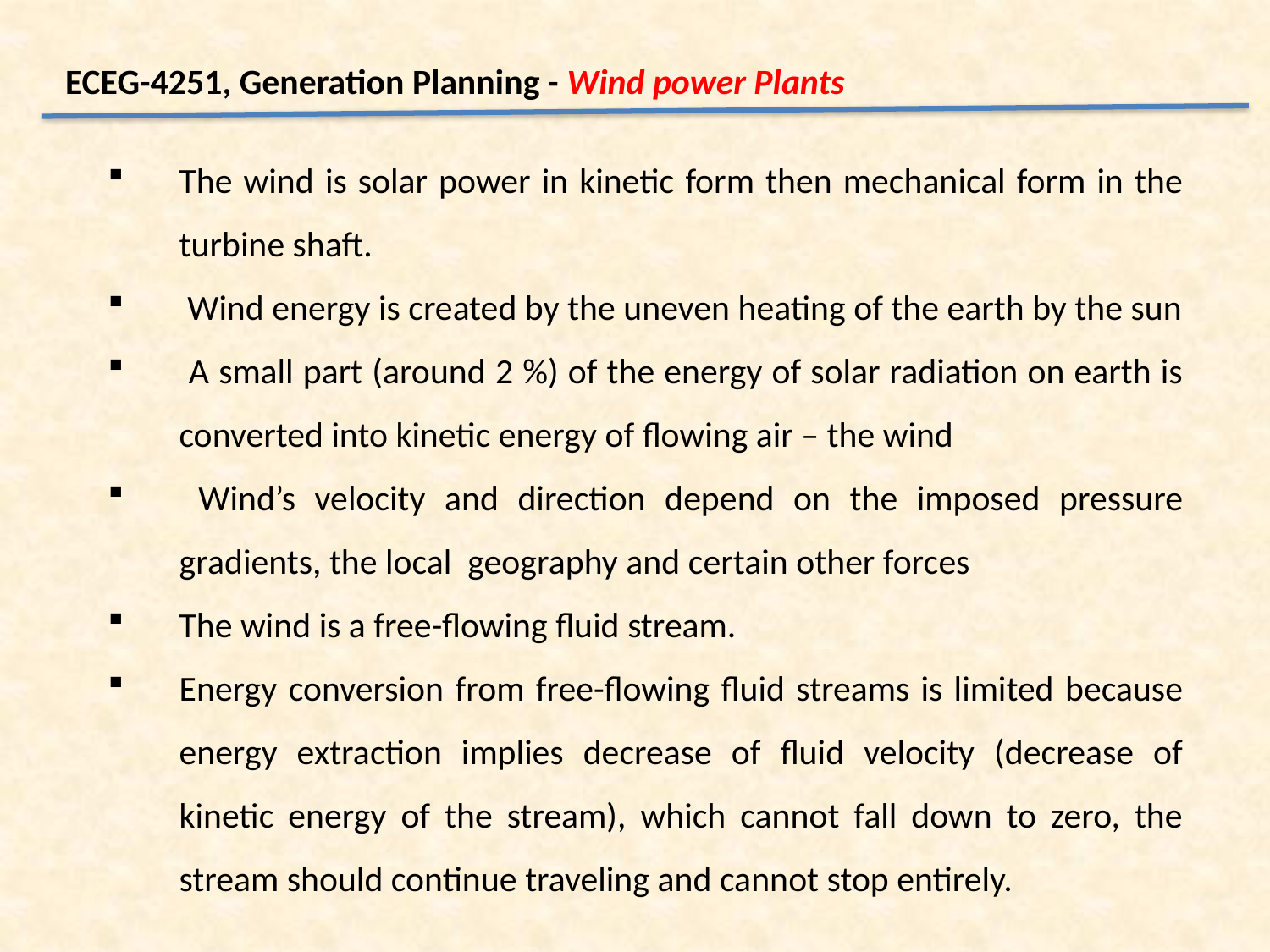

ECEG-4251, Generation Planning - Wind power Plants
The wind is solar power in kinetic form then mechanical form in the turbine shaft.
 Wind energy is created by the uneven heating of the earth by the sun
 A small part (around 2 %) of the energy of solar radiation on earth is converted into kinetic energy of flowing air – the wind
 Wind’s velocity and direction depend on the imposed pressure gradients, the local  geography and certain other forces
The wind is a free-flowing fluid stream.
Energy conversion from free-flowing fluid streams is limited because energy extraction implies decrease of fluid velocity (decrease of kinetic energy of the stream), which cannot fall down to zero, the stream should continue traveling and cannot stop entirely.